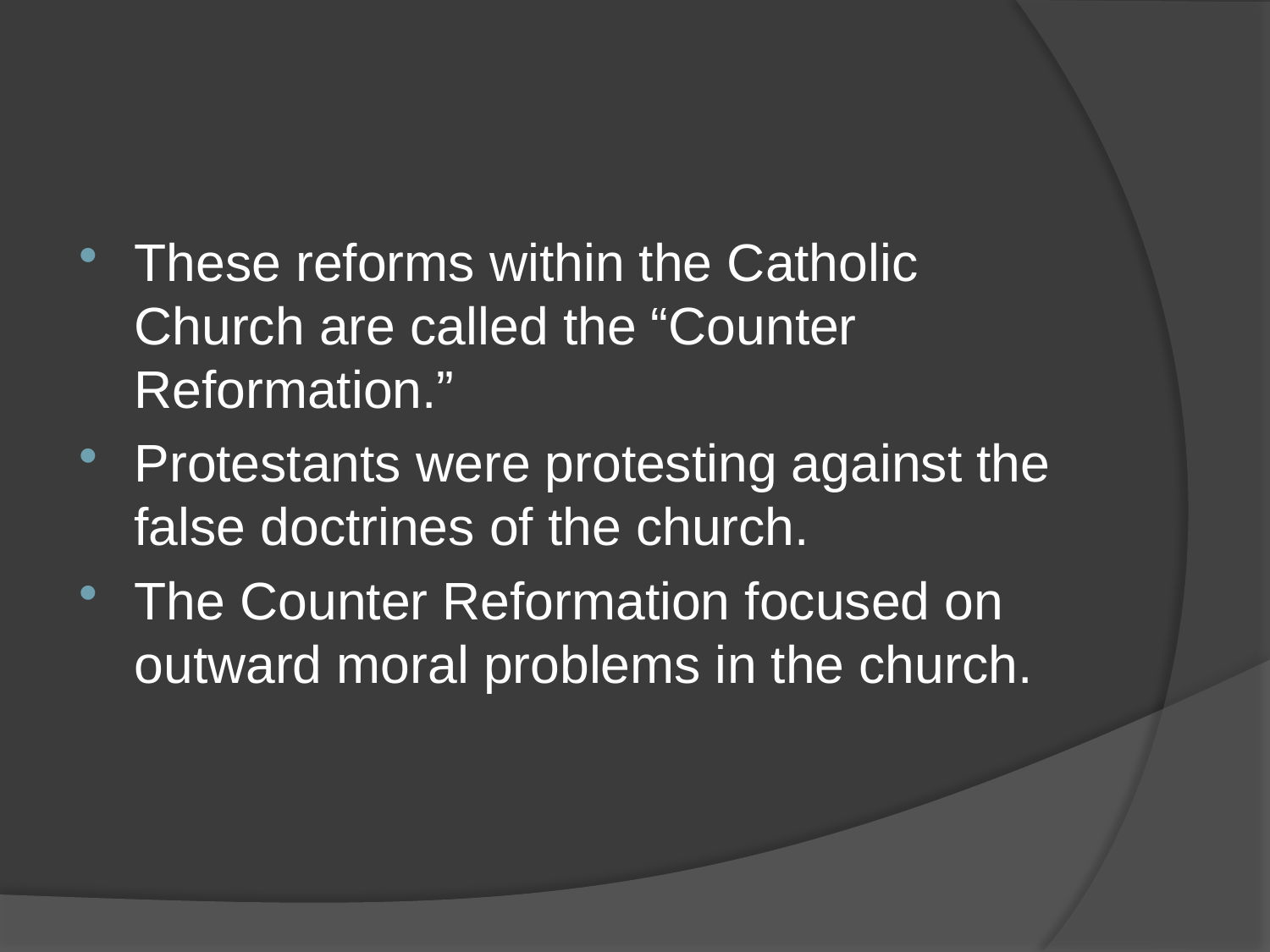

#
These reforms within the Catholic Church are called the “Counter Reformation.”
Protestants were protesting against the false doctrines of the church.
The Counter Reformation focused on outward moral problems in the church.